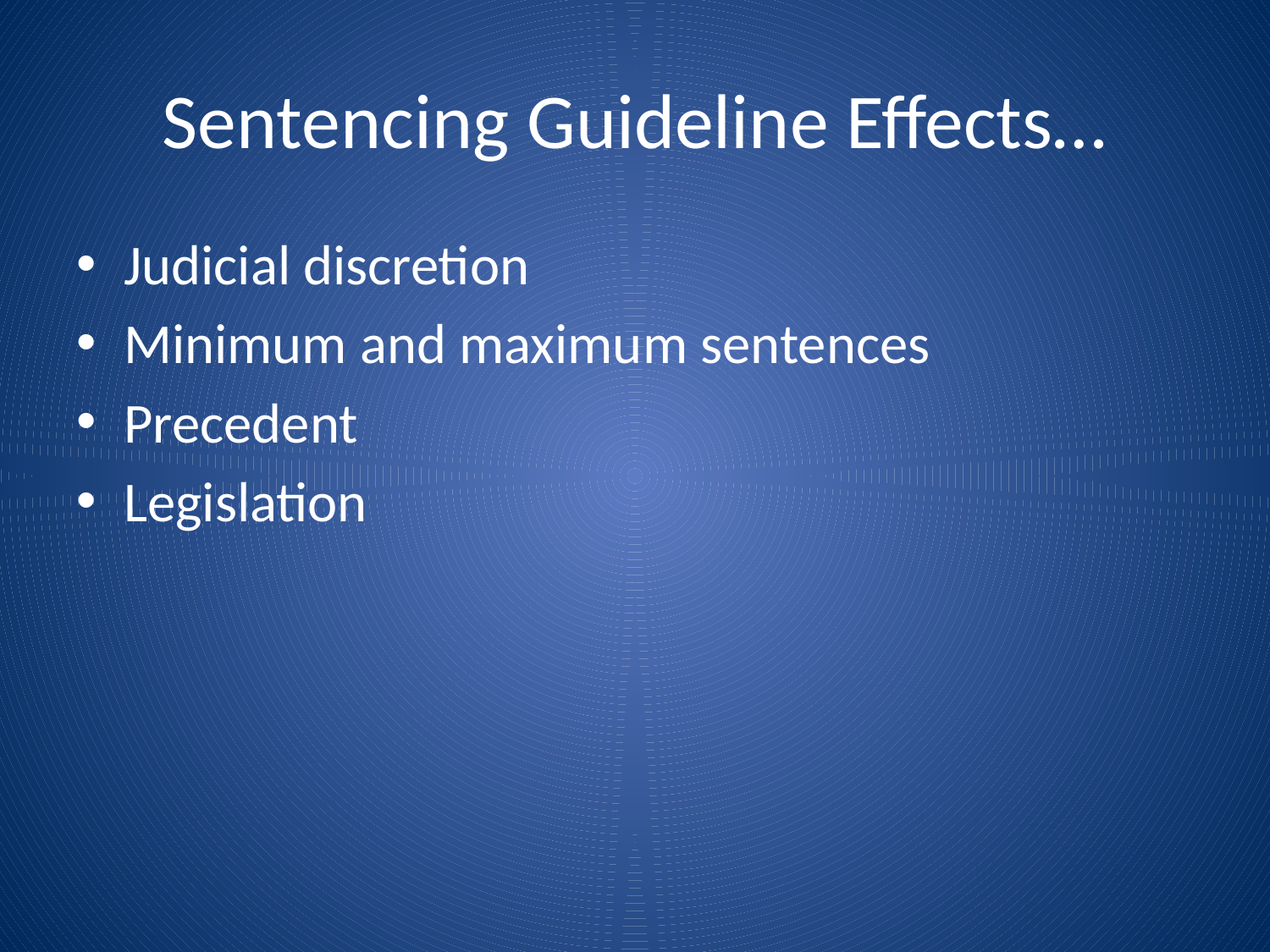

# Sentencing Guideline Effects…
Judicial discretion
Minimum and maximum sentences
Precedent
Legislation